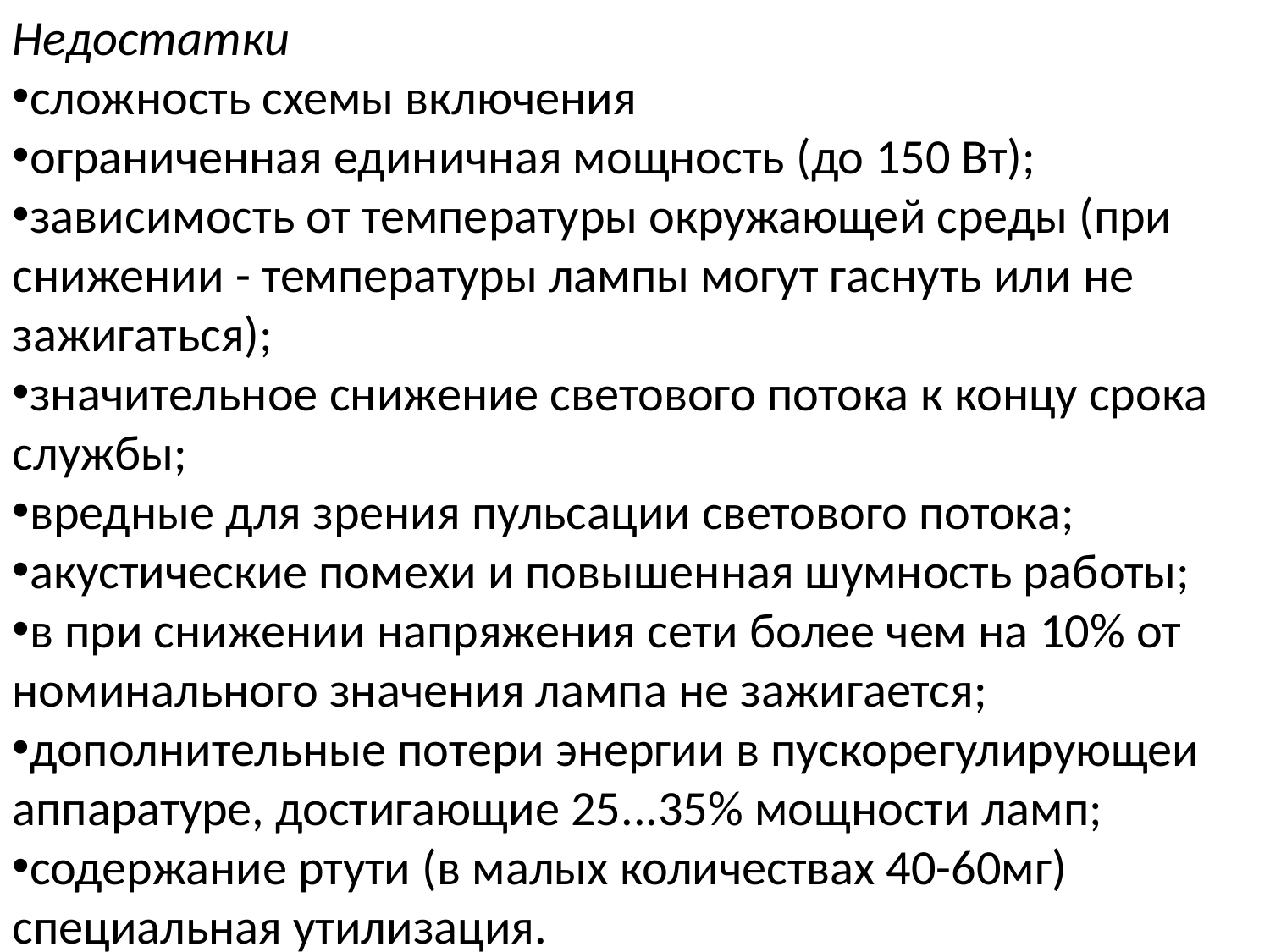

Недостатки
сложность схемы включения
ограниченная единичная мощность (до 150 Вт);
зависимость от температуры окружающей среды (при снижении - температуры лампы могут гаснуть или не зажигаться);
значительное снижение светового потока к концу срока службы;
вредные для зрения пульсации светового потока;
акустические помехи и повышенная шумность работы;
в при снижении напряжения сети более чем на 10% от номинального значения лампа не зажигается;
дополнительные потери энергии в пускорегулирующеи аппаратуре, достигающие 25...35% мощности ламп;
содержание ртути (в малых количествах 40-60мг) специальная утилизация.